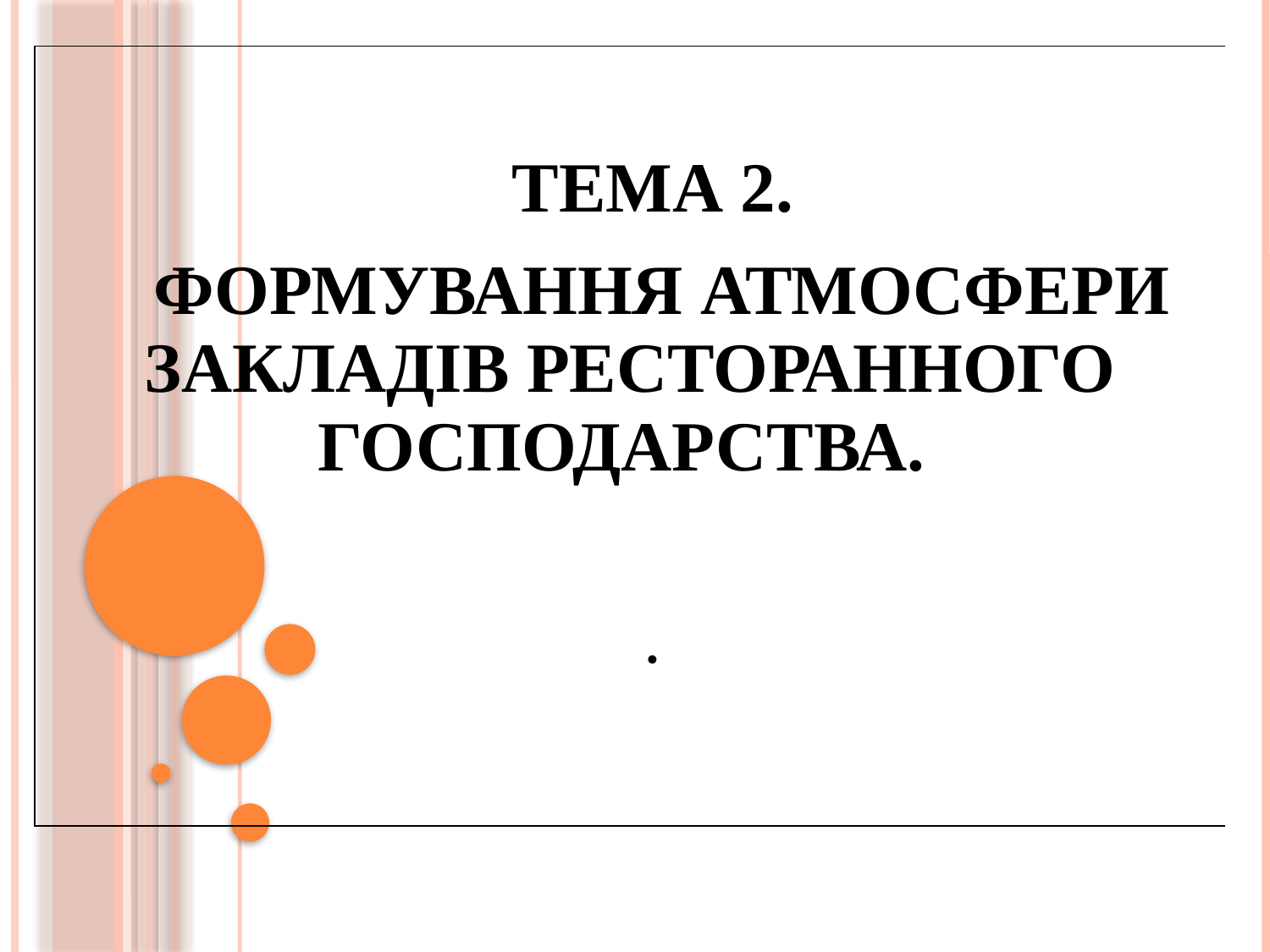

| ТЕМА 2. ФОРМУВАННЯ АТМОСФЕРИ ЗАКЛАДІВ РЕСТОРАННОГО ГОСПОДАРСТВА.   . |
| --- |